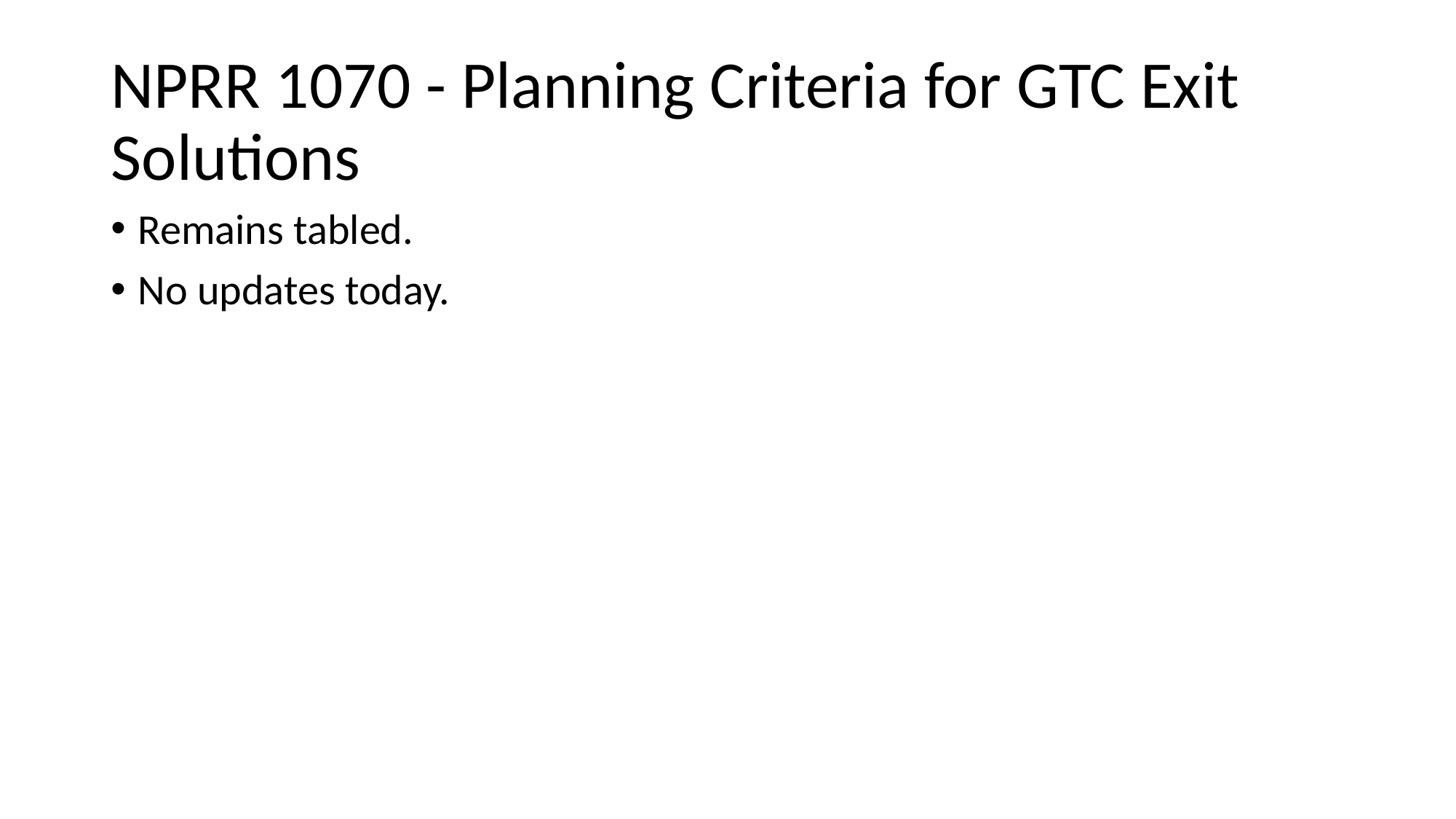

# NPRR 1070 - Planning Criteria for GTC Exit Solutions
Remains tabled.
No updates today.